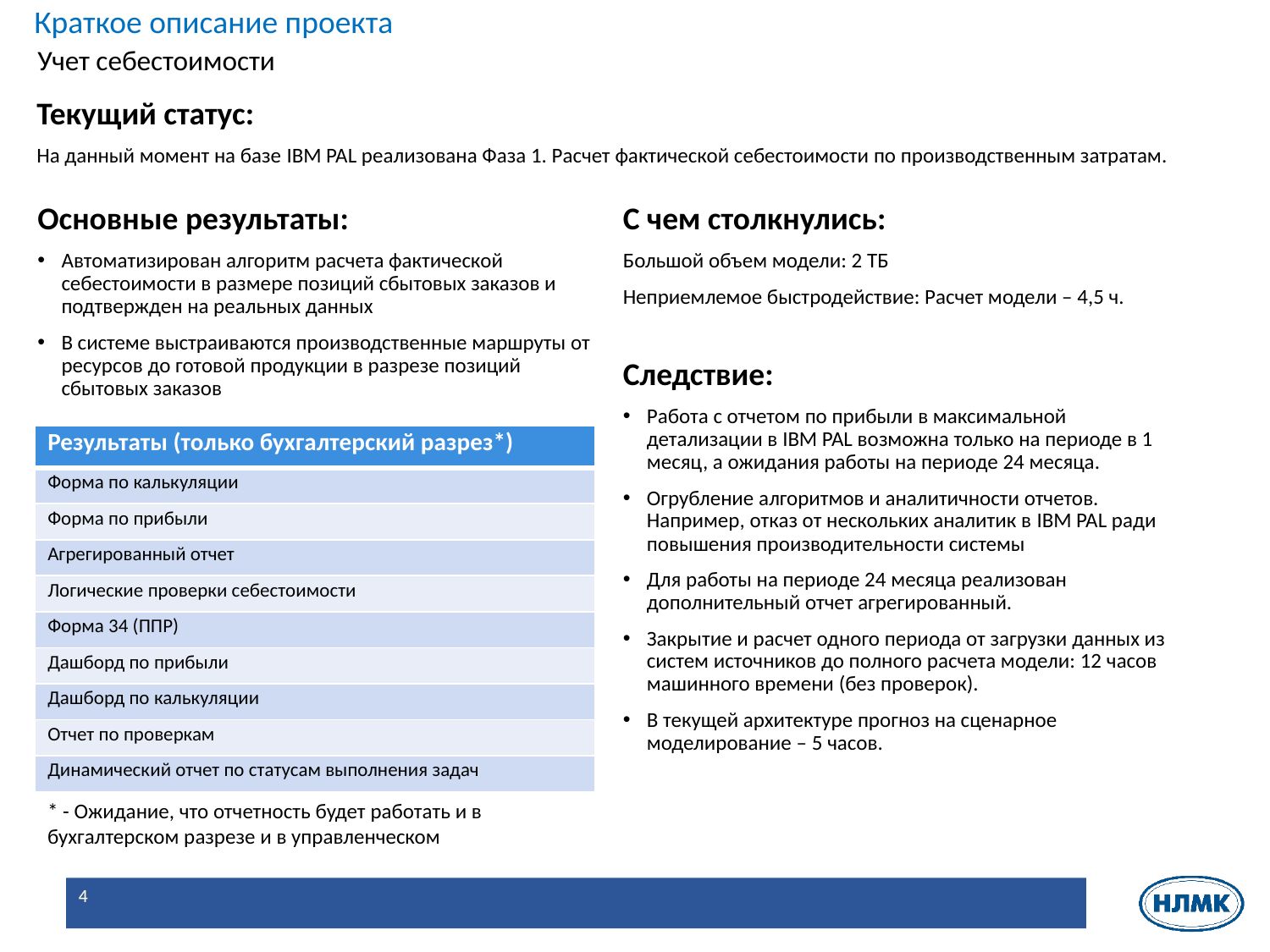

Краткое описание проекта
Учет себестоимости
Текущий статус:
На данный момент на базе IBM PAL реализована Фаза 1. Расчет фактической себестоимости по производственным затратам.
Основные результаты:
Автоматизирован алгоритм расчета фактической себестоимости в размере позиций сбытовых заказов и подтвержден на реальных данных
В системе выстраиваются производственные маршруты от ресурсов до готовой продукции в разрезе позиций сбытовых заказов
С чем столкнулись:
Большой объем модели: 2 ТБ
Неприемлемое быстродействие: Расчет модели – 4,5 ч.

Следствие:
Работа с отчетом по прибыли в максимальной детализации в IBM PAL возможна только на периоде в 1 месяц, а ожидания работы на периоде 24 месяца.
Огрубление алгоритмов и аналитичности отчетов. Например, отказ от нескольких аналитик в IBM PAL ради повышения производительности системы
Для работы на периоде 24 месяца реализован дополнительный отчет агрегированный.
Закрытие и расчет одного периода от загрузки данных из систем источников до полного расчета модели: 12 часов машинного времени (без проверок).
В текущей архитектуре прогноз на сценарное моделирование – 5 часов.
| Результаты (только бухгалтерский разрез\*) |
| --- |
| Форма по калькуляции |
| Форма по прибыли |
| Агрегированный отчет |
| Логические проверки себестоимости |
| Форма 34 (ППР) |
| Дашборд по прибыли |
| Дашборд по калькуляции |
| Отчет по проверкам |
| Динамический отчет по статусам выполнения задач |
* - Ожидание, что отчетность будет работать и в бухгалтерском разрезе и в управленческом